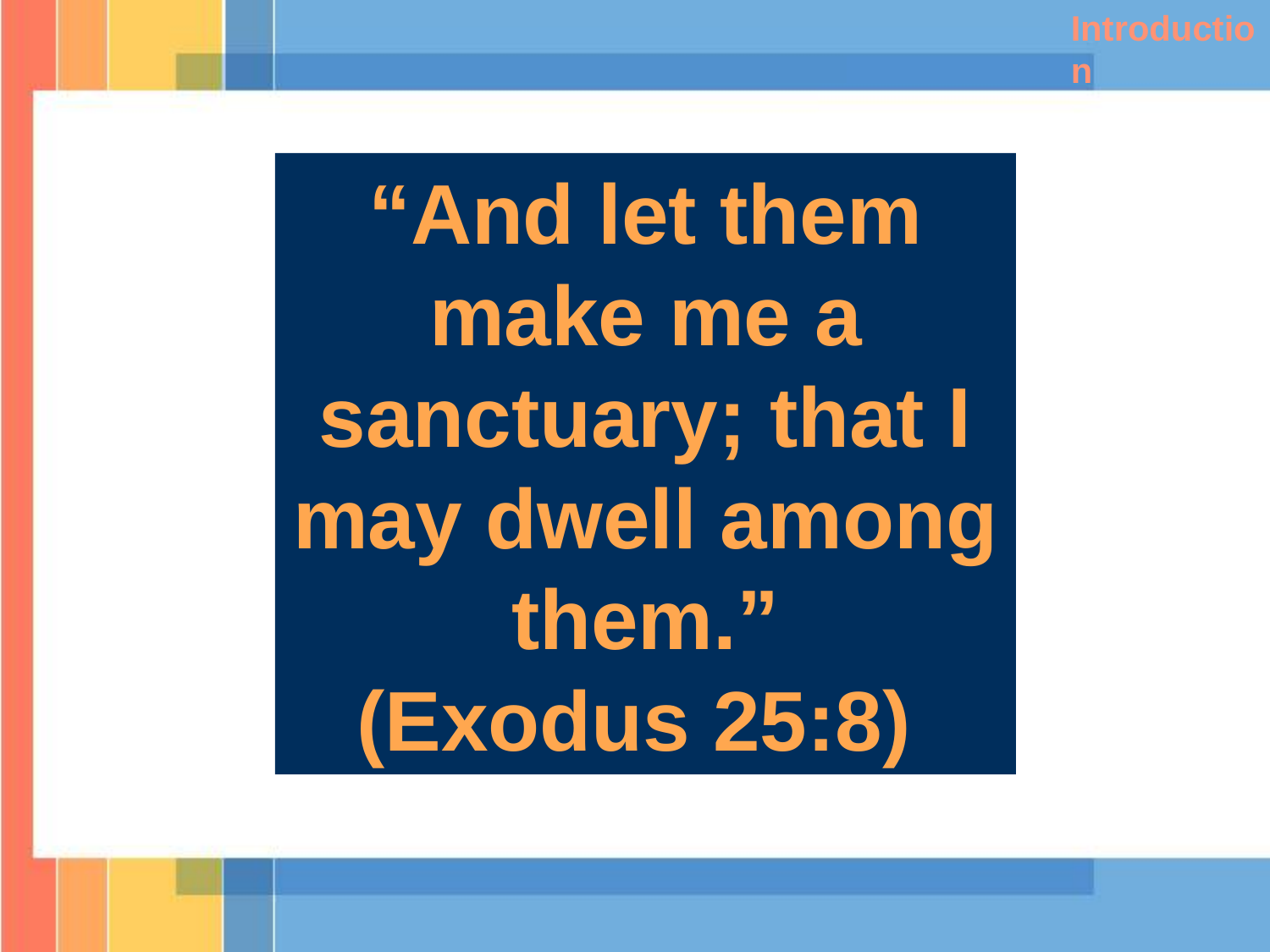

Introduction
“And let them make me a sanctuary; that I may dwell among them.”
(Exodus 25:8)